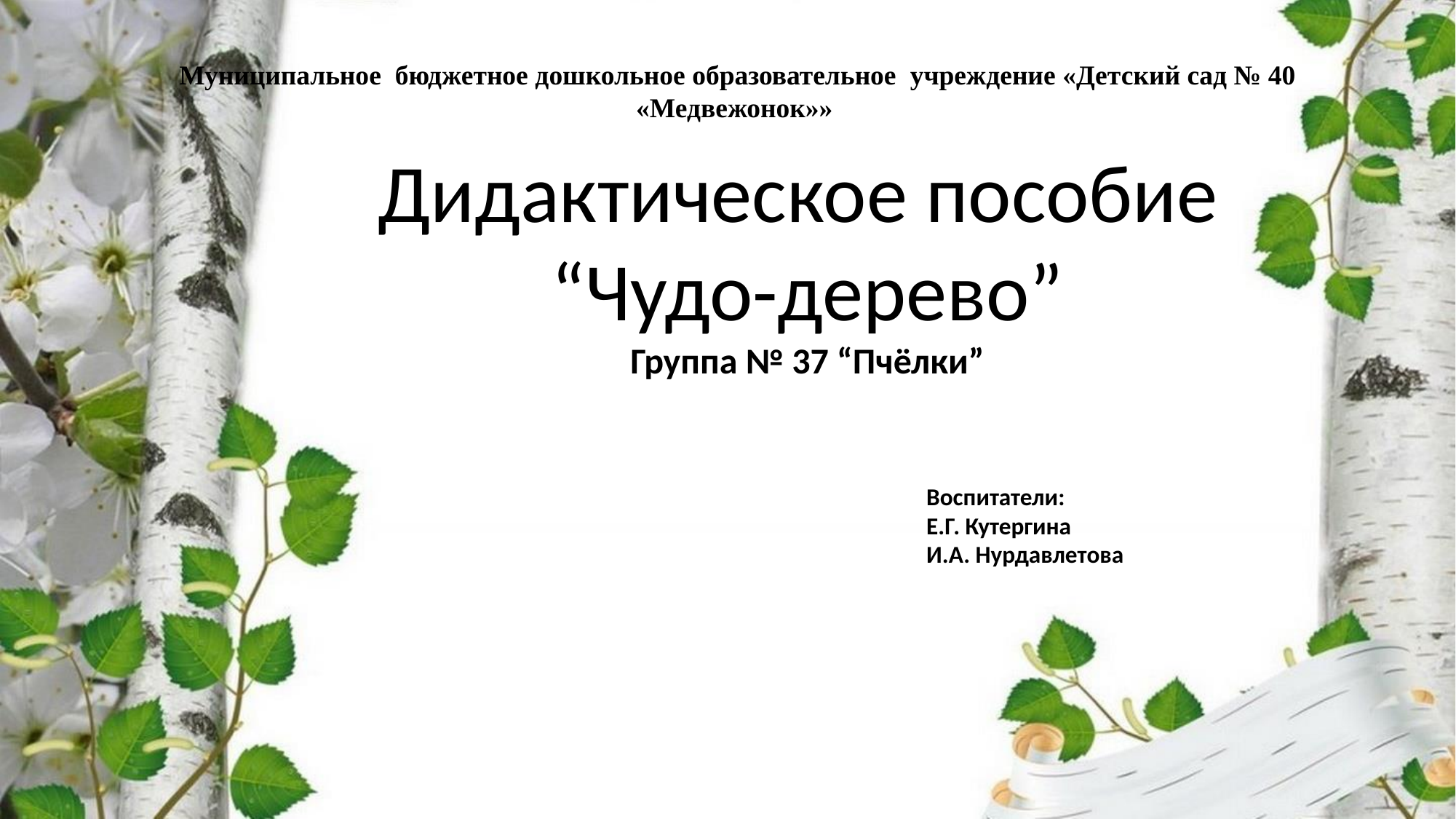

Муниципальное  бюджетное дошкольное образовательное  учреждение «Детский сад № 40 «Медвежонок»»
Дидактическое пособие
“Чудо-дерево”
Группа № 37 “Пчёлки”
Воспитатели:
Е.Г. Кутергина
И.А. Нурдавлетова